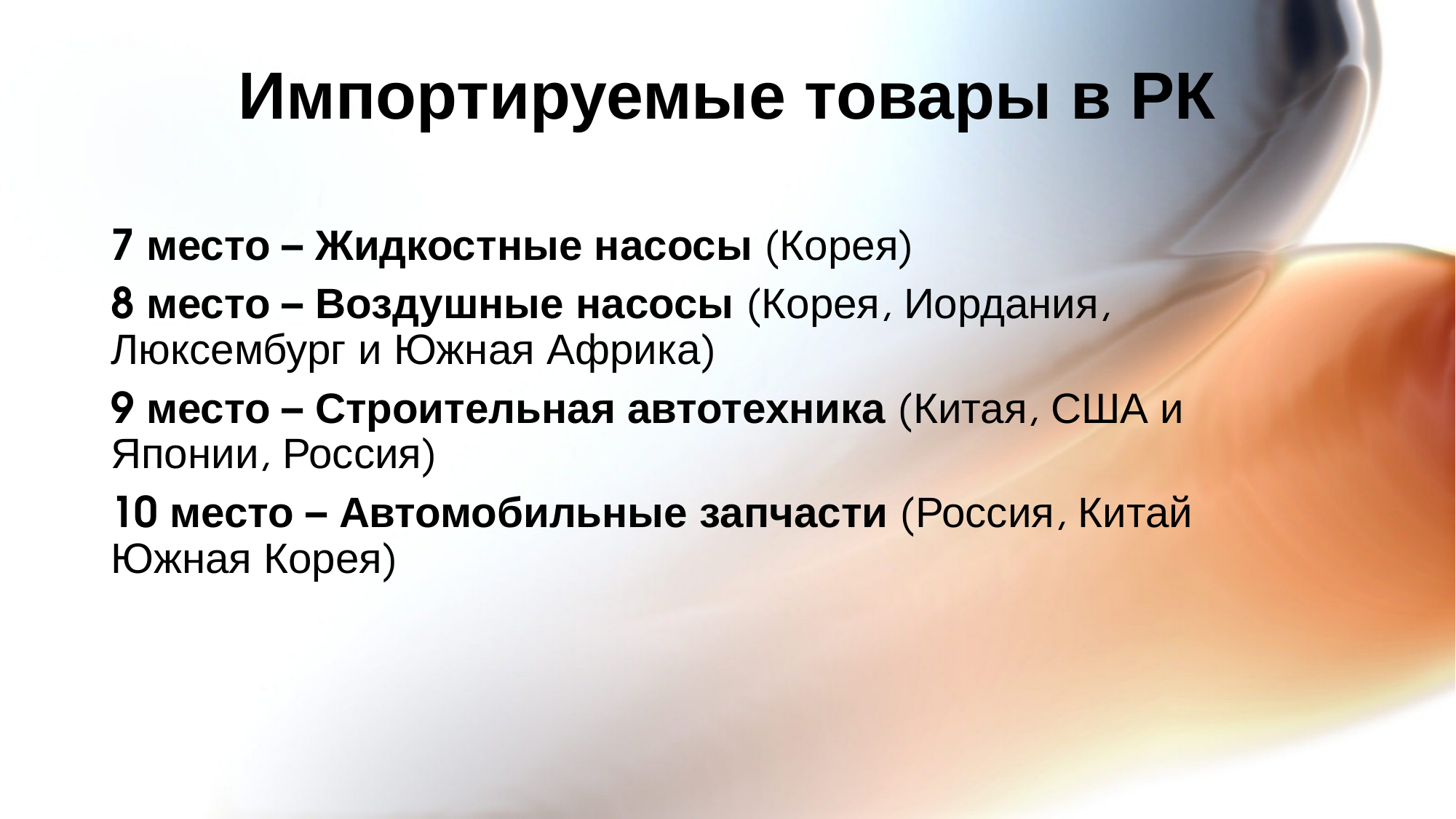

# Импортируемые товары в РК
7 место – Жидкостные насосы (Корея)
8 место – Воздушные насосы (Корея, Иордания, Люксембург и Южная Африка)
9 место – Строительная автотехника (Китая, США и Японии, Россия)
10 место – Автомобильные запчасти (Россия, Китай Южная Корея)